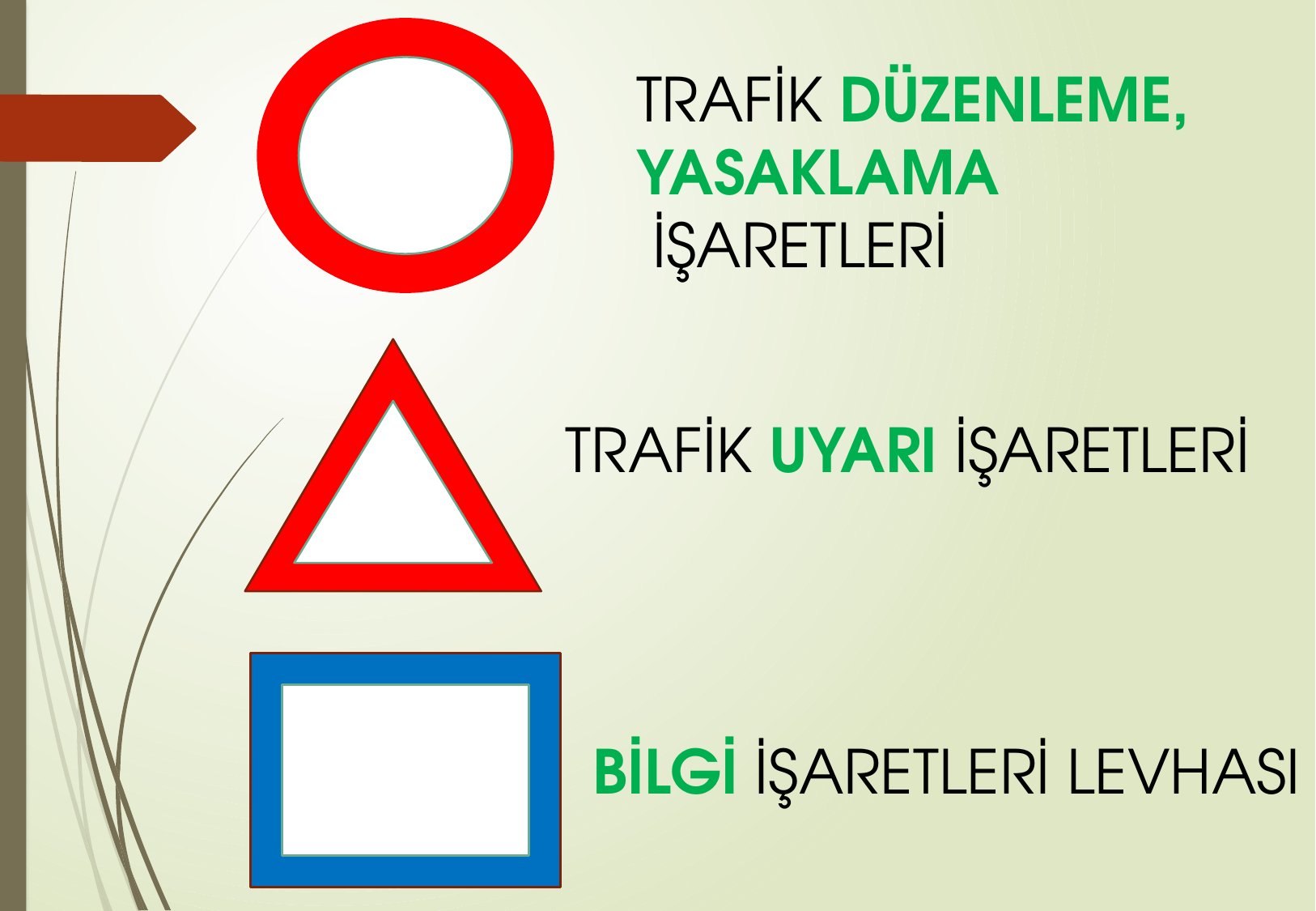

TRAFİK DÜZENLEME,
YASAKLAMA
 İŞARETLERİ

TRAFİK UYARI İŞARETLERİ

BİLGİ İŞARETLERİ LEVHASI